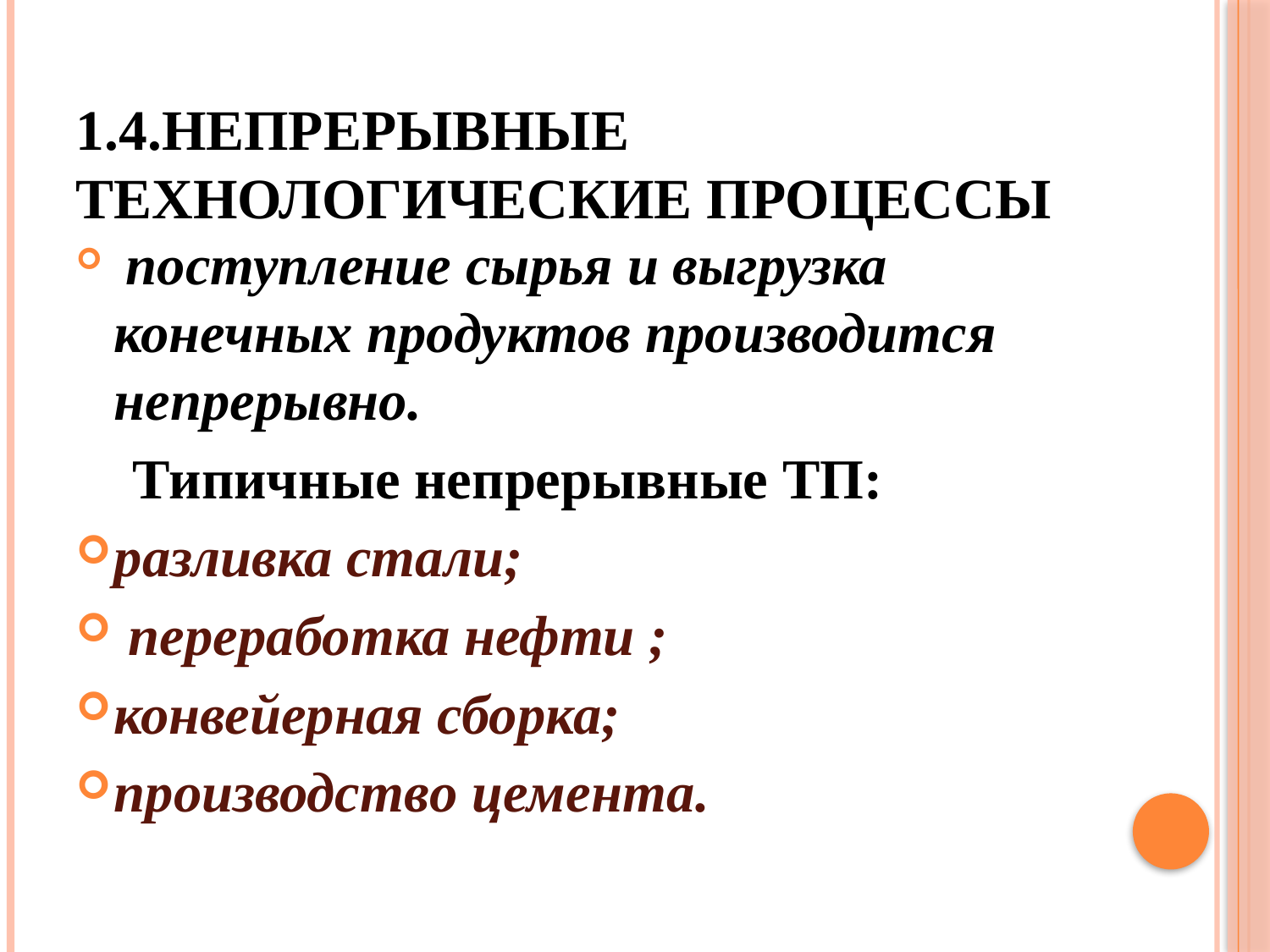

# 1.4.Непрерывные технологические процессы
 поступление сырья и выгрузка конечных продуктов производится непрерывно.
    Типичные непрерывные ТП:
разливка стали;
 переработка нефти ;
конвейерная сборка;
производство цемента.